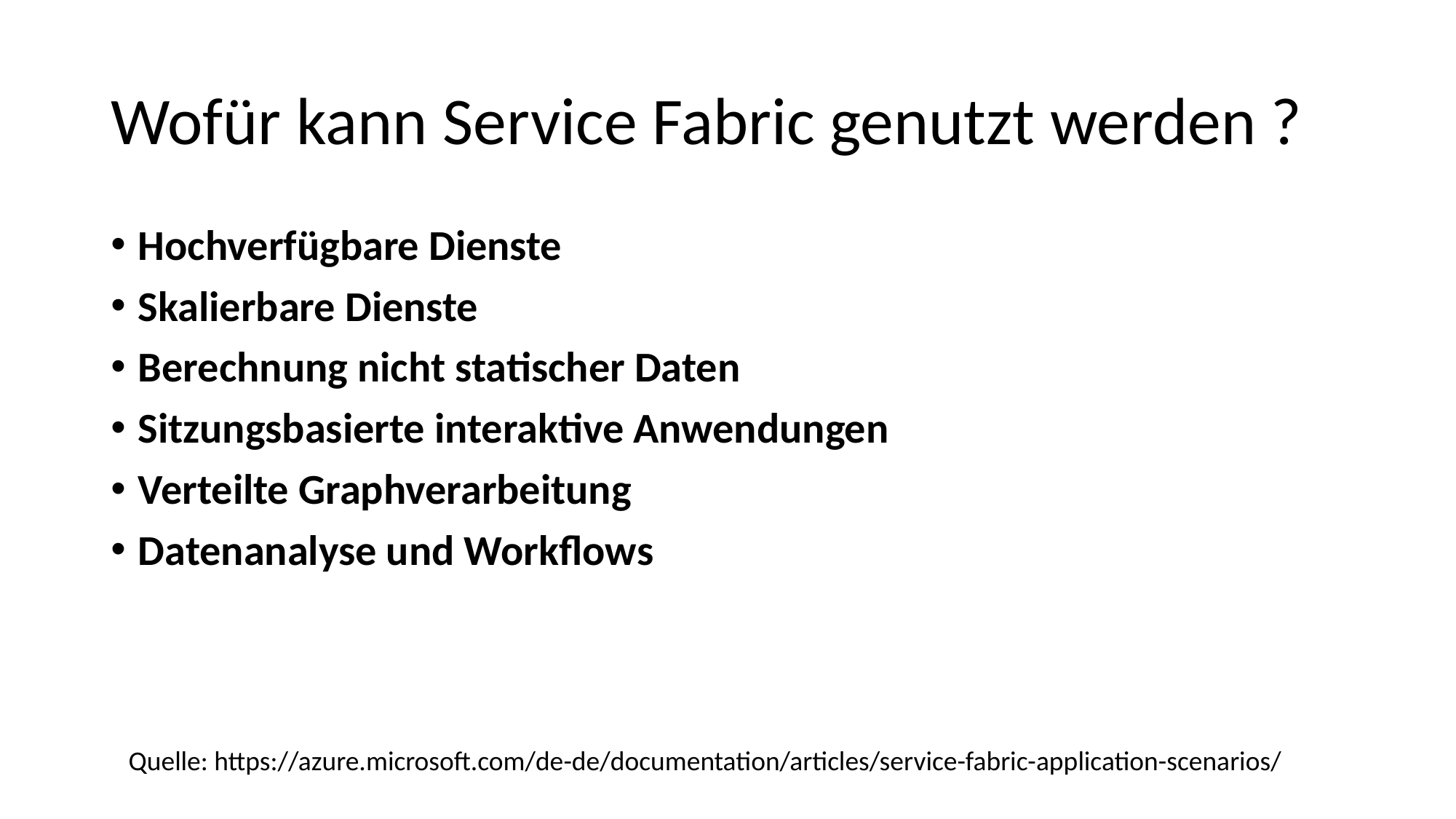

# Wofür kann Service Fabric genutzt werden ?
Hochverfügbare Dienste
Skalierbare Dienste
Berechnung nicht statischer Daten
Sitzungsbasierte interaktive Anwendungen
Verteilte Graphverarbeitung
Datenanalyse und Workflows

Quelle: https://azure.microsoft.com/de-de/documentation/articles/service-fabric-application-scenarios/